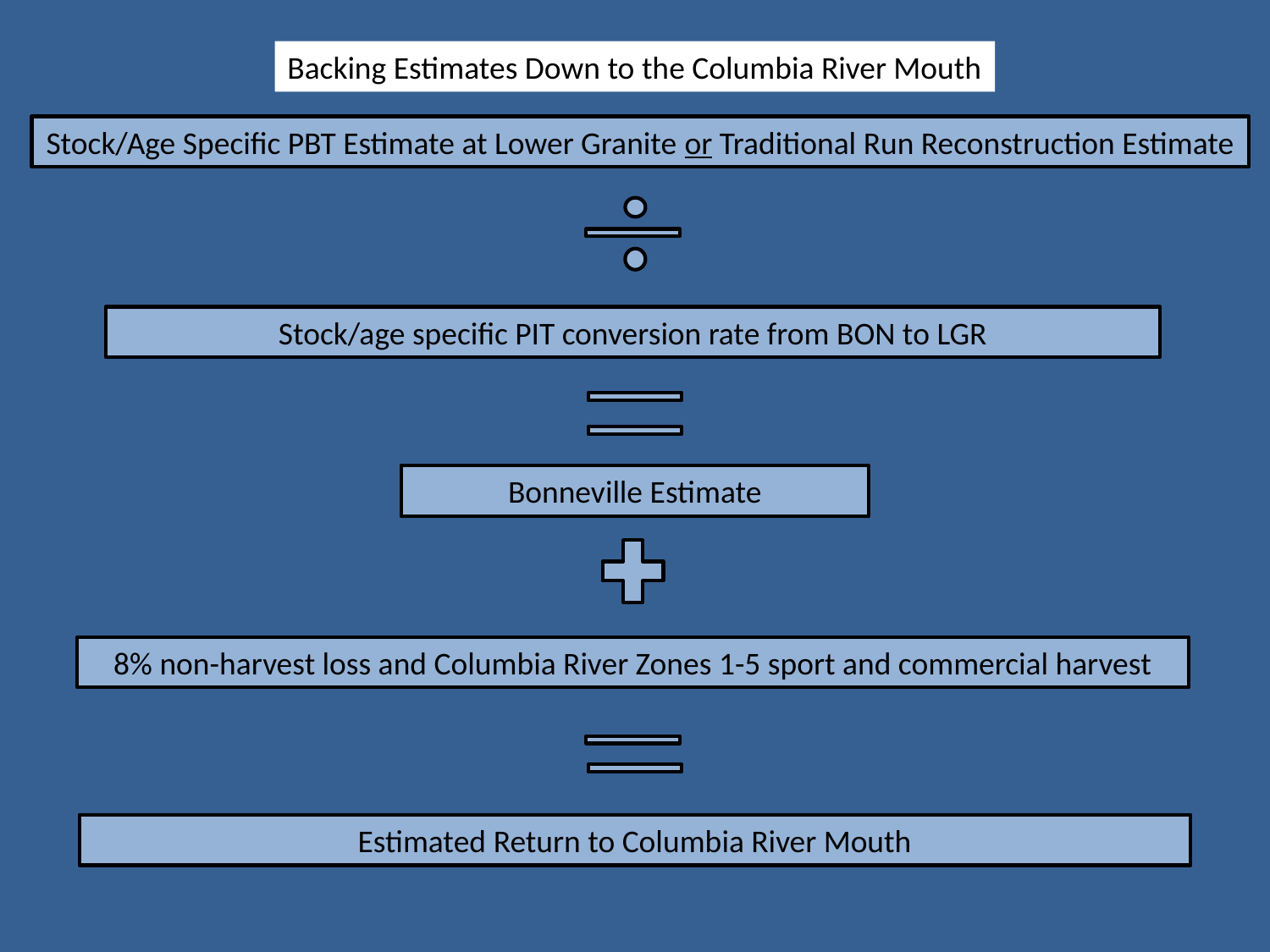

Backing Estimates Down to the Columbia River Mouth
Stock/Age Specific PBT Estimate at Lower Granite or Traditional Run Reconstruction Estimate

Stock/age specific PIT conversion rate from BON to LGR

Bonneville Estimate

8% non-harvest loss and Columbia River Zones 1-5 sport and commercial harvest

Estimated Return to Columbia River Mouth